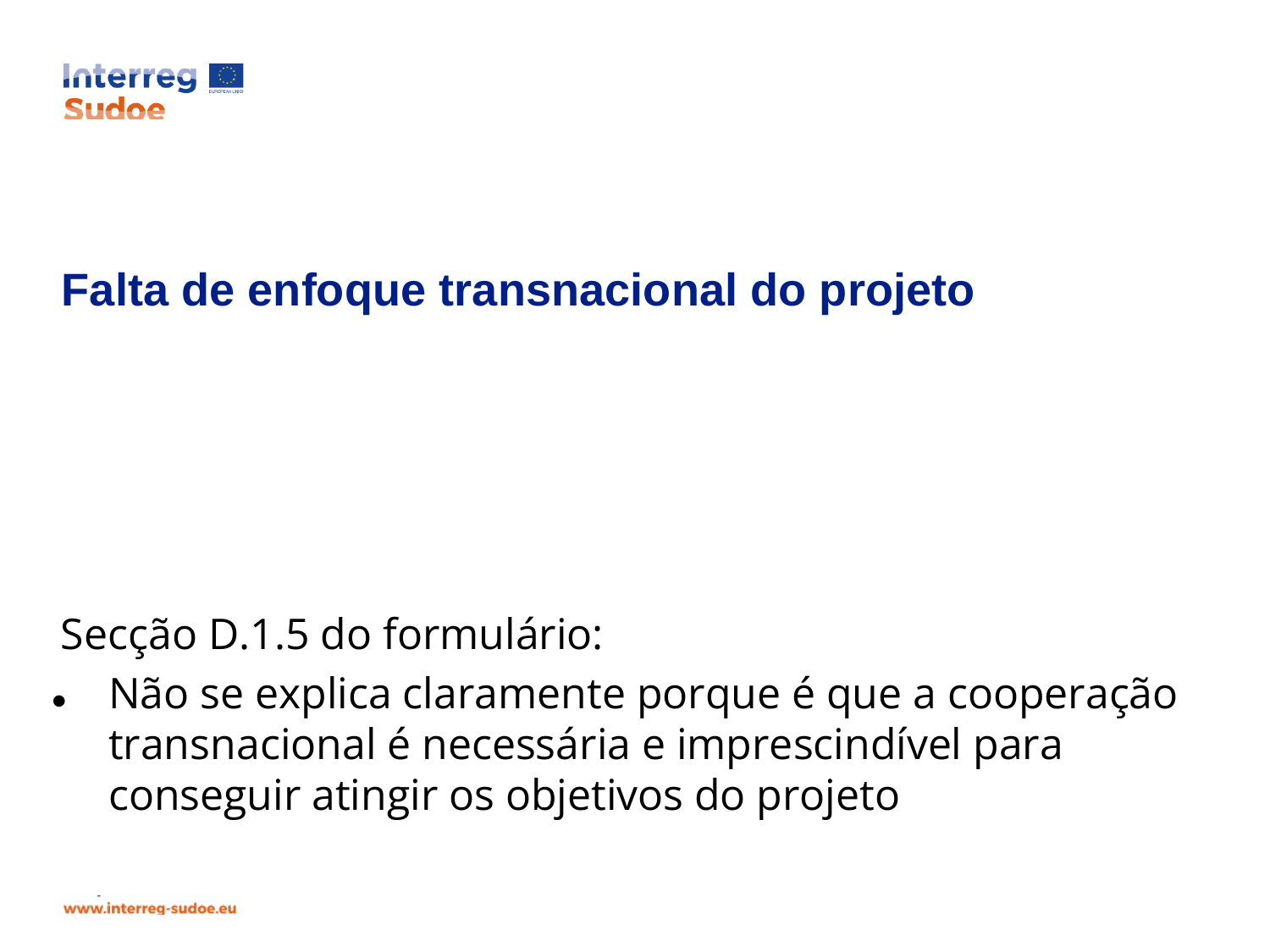

Secção D.1.5 do formulário:
Não se explica claramente porque é que a cooperação transnacional é necessária e imprescindível para conseguir atingir os objetivos do projeto
# Falta de enfoque transnacional do projeto